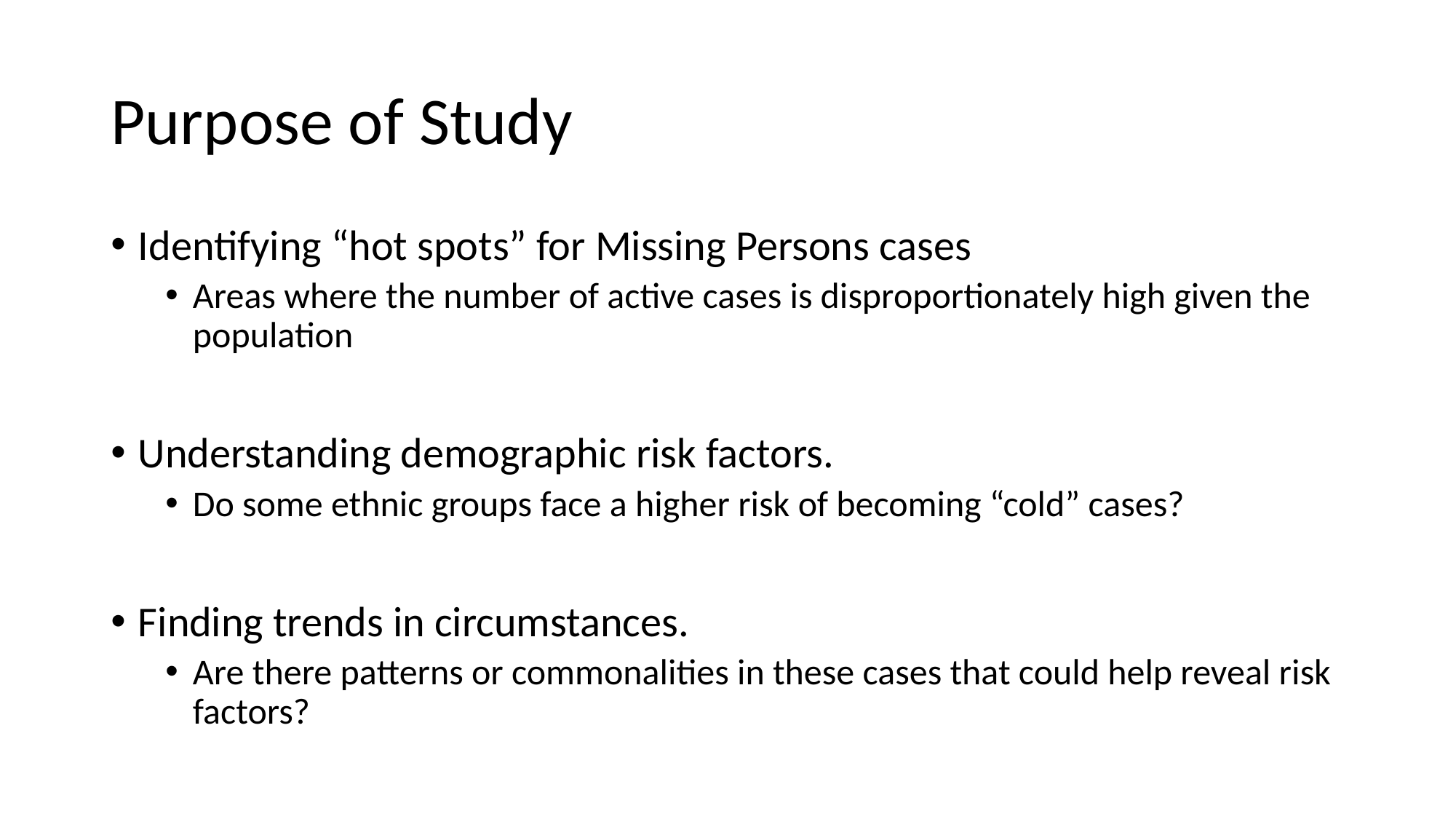

# Purpose of Study
Identifying “hot spots” for Missing Persons cases
Areas where the number of active cases is disproportionately high given the population

Understanding demographic risk factors.
Do some ethnic groups face a higher risk of becoming “cold” cases?

Finding trends in circumstances.
Are there patterns or commonalities in these cases that could help reveal risk factors?